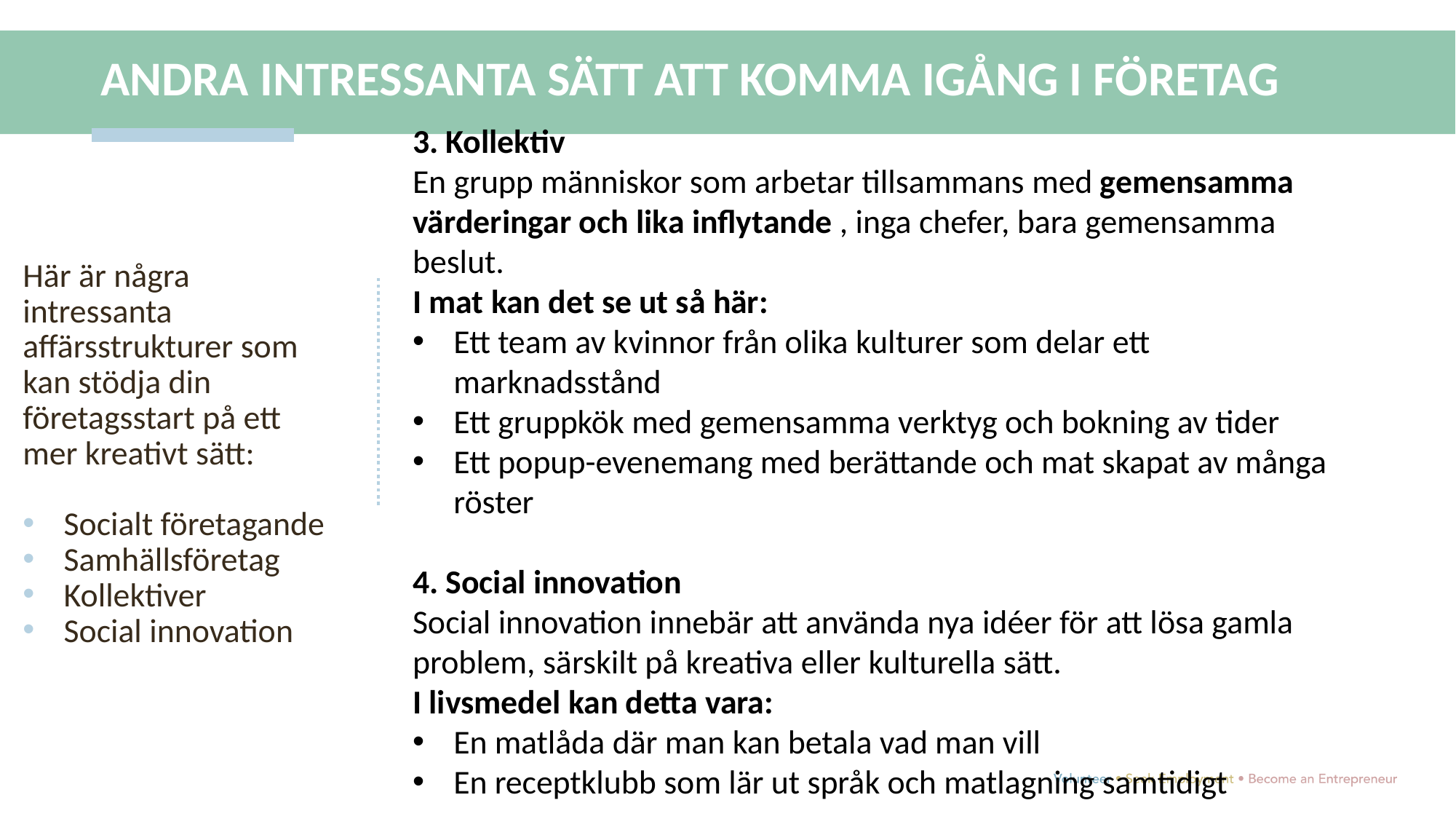

ANDRA INTRESSANTA SÄTT ATT KOMMA IGÅNG I FÖRETAG
3. Kollektiv
En grupp människor som arbetar tillsammans med gemensamma värderingar och lika inflytande , inga chefer, bara gemensamma beslut.
I mat kan det se ut så här:
Ett team av kvinnor från olika kulturer som delar ett marknadsstånd
Ett gruppkök med gemensamma verktyg och bokning av tider
Ett popup-evenemang med berättande och mat skapat av många röster

4. Social innovation
Social innovation innebär att använda nya idéer för att lösa gamla problem, särskilt på kreativa eller kulturella sätt.
I livsmedel kan detta vara:
En matlåda där man kan betala vad man vill
En receptklubb som lär ut språk och matlagning samtidigt

Här är några intressanta affärsstrukturer som kan stödja din företagsstart på ett mer kreativt sätt:

Socialt företagande
Samhällsföretag
Kollektiver
Social innovation